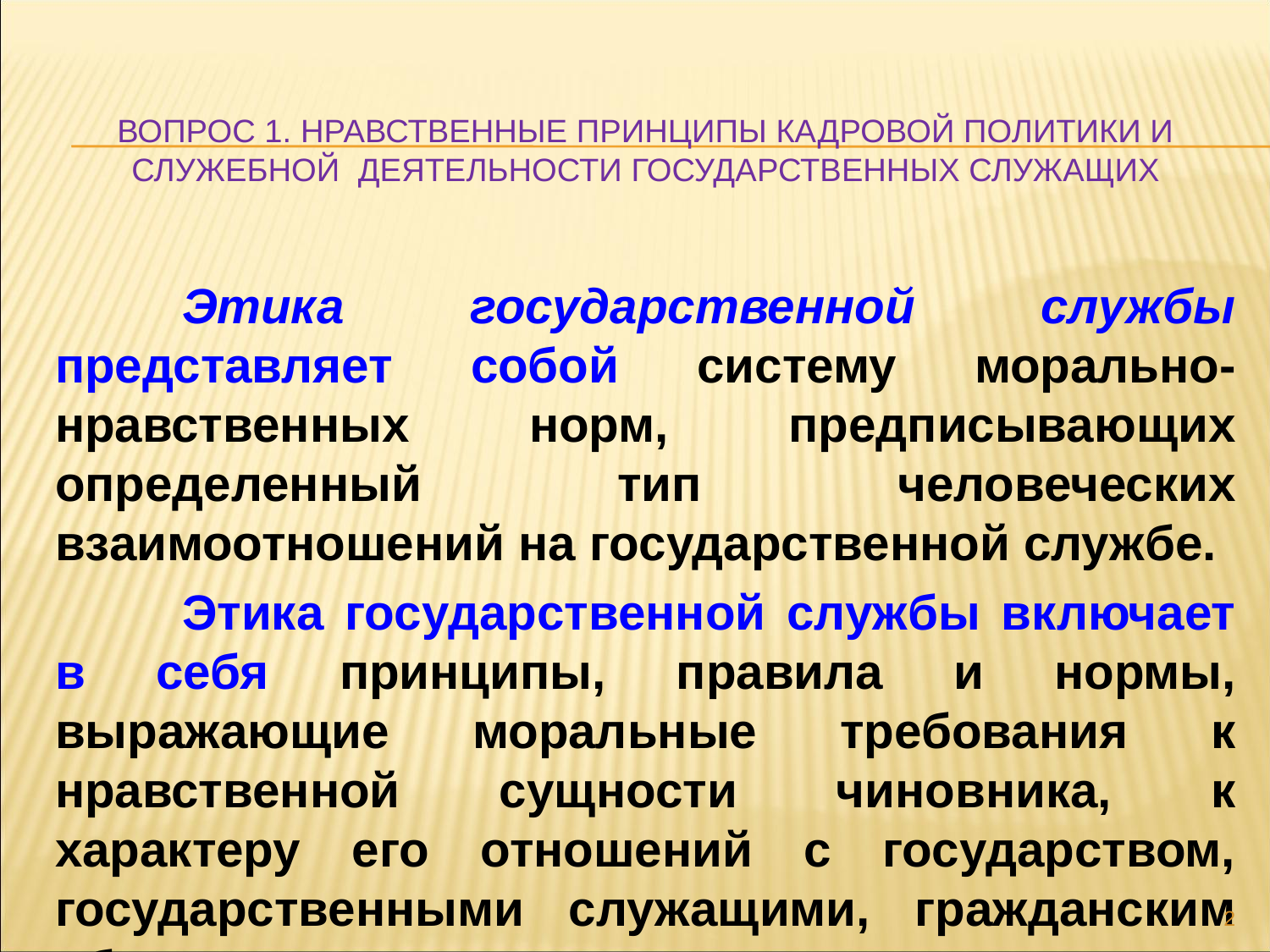

# Вопрос 1. нравственные принципы кадровой политики и служебной  деятельности государственных служащих
	Этика государственной службы представляет собой систему морально-нравственных норм, предписывающих определенный тип человеческих взаимоотношений на государственной службе.
	Этика государственной службы включает в себя принципы, правила и нормы, выражающие моральные требования к нравственной сущности чиновника, к характеру его отношений с государством, государственными служащими, гражданским обществом.

2